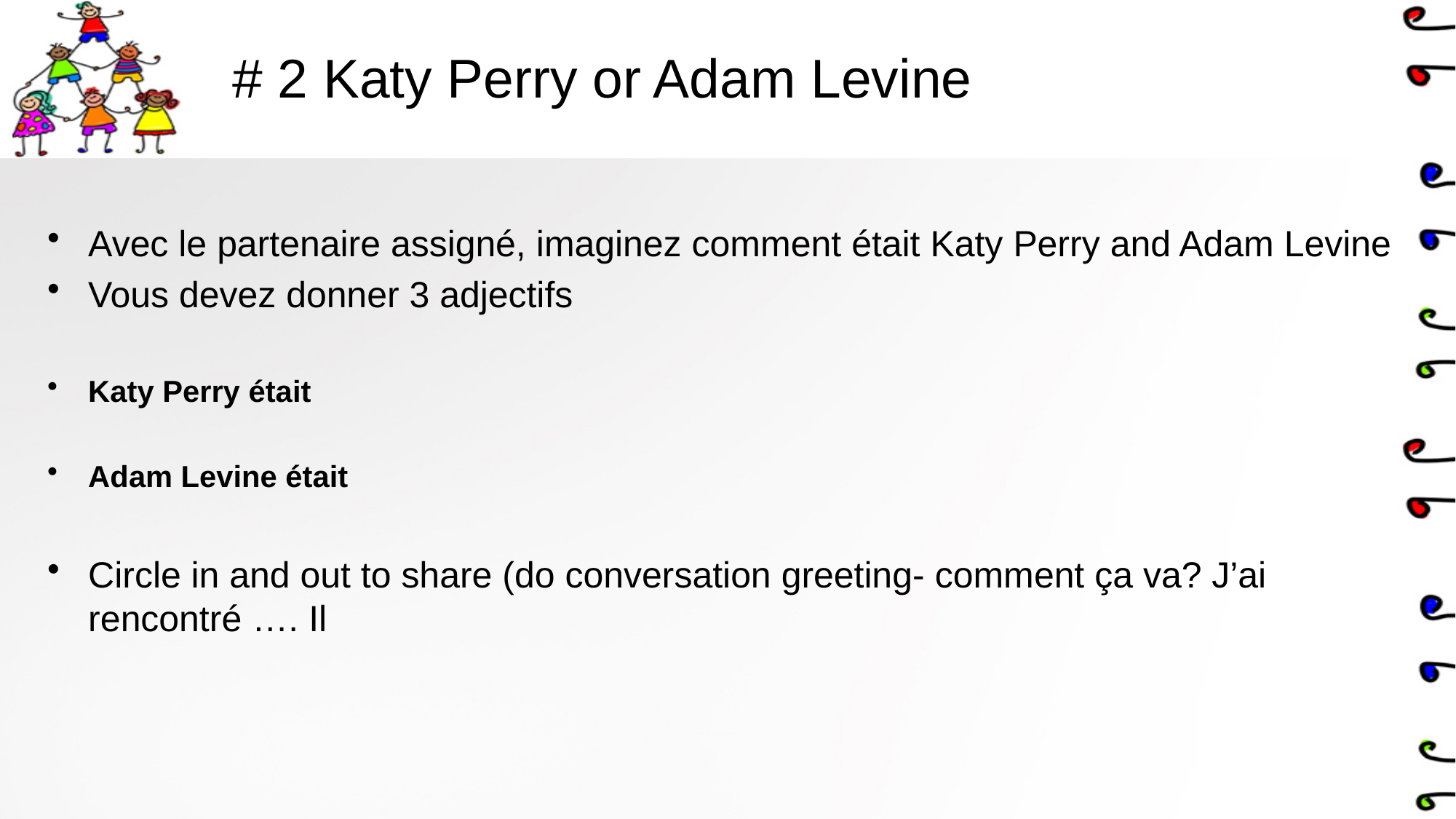

# # 2 Katy Perry or Adam Levine

Avec le partenaire assigné, imaginez comment était Katy Perry and Adam Levine
Vous devez donner 3 adjectifs

Katy Perry était

Adam Levine était

Circle in and out to share (do conversation greeting- comment ça va? J’ai rencontré …. Il